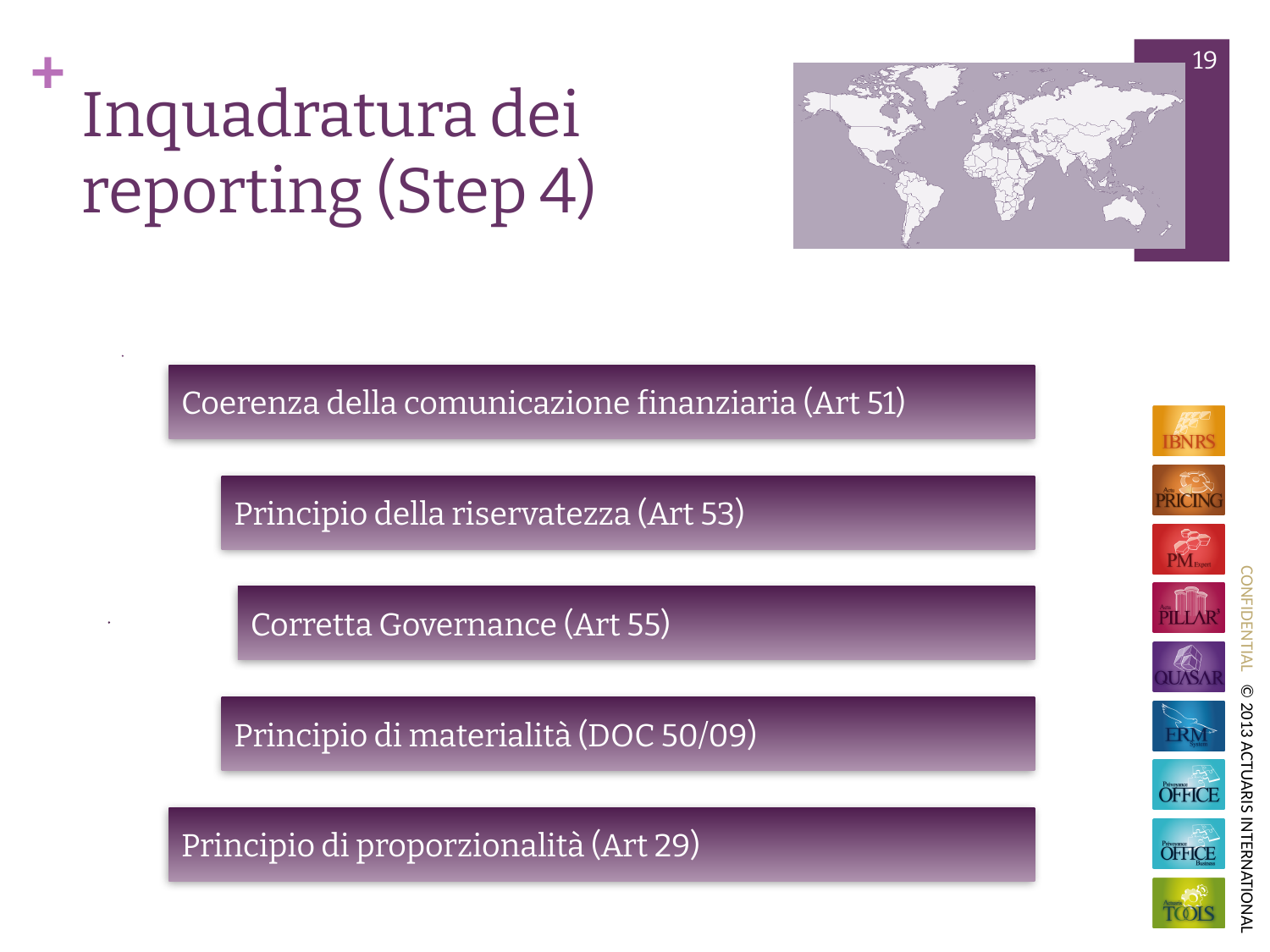

19
# Inquadratura dei reporting (Step 4)
Coerenza della comunicazione finanziaria (Art 51)
Principio della riservatezza (Art 53)
Corretta Governance (Art 55)
Principio di materialità (DOC 50/09)
Principio di proporzionalità (Art 29)